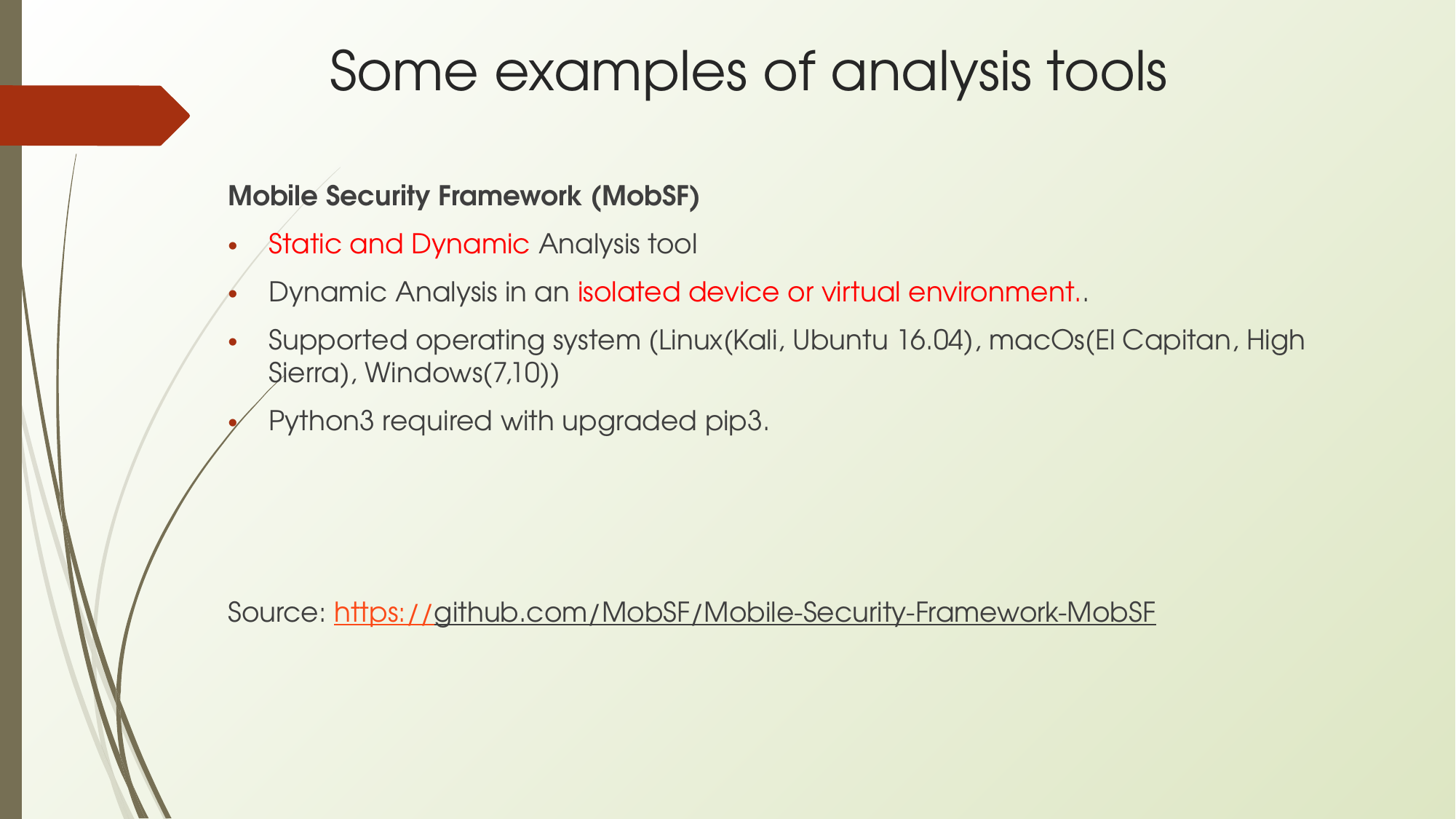

# Some examples of analysis tools
Mobile Security Framework (MobSF)
Static and Dynamic Analysis tool
Dynamic Analysis in an isolated device or virtual environment..
Supported operating system (Linux(Kali, Ubuntu 16.04), macOs(El Capitan, High Sierra), Windows(7,10))
Python3 required with upgraded pip3.

Source: https://github.com/MobSF/Mobile-Security-Framework-MobSF